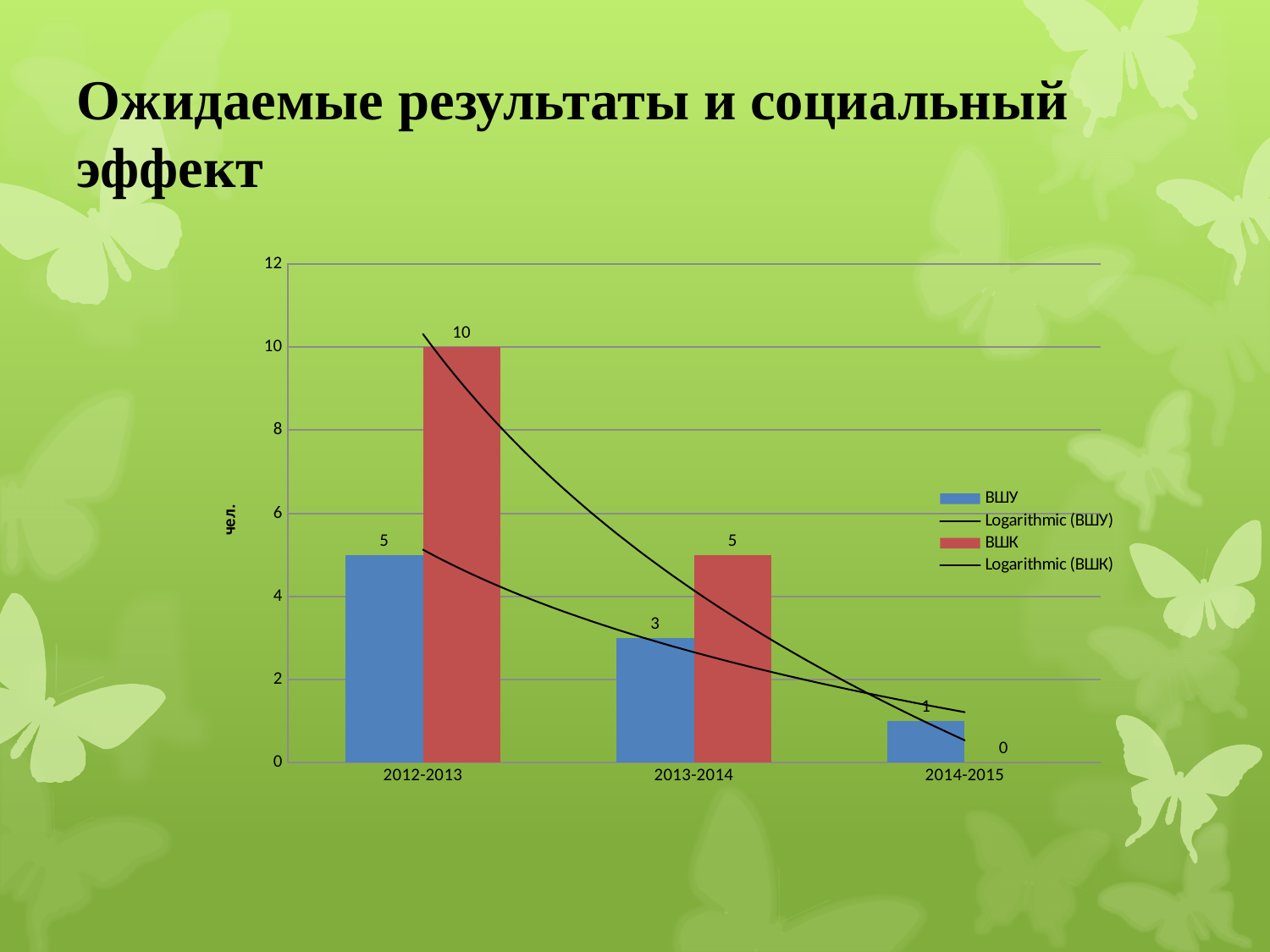

# Ожидаемые результаты и социальный эффект

### Chart

| Category | ВШУ | ВШК |
|---|---|---|
| 2012-2013 | 5.0 | 10.0 |
| 2013-2014 | 3.0 | 5.0 |
| 2014-2015 | 1.0 | 0.0 |